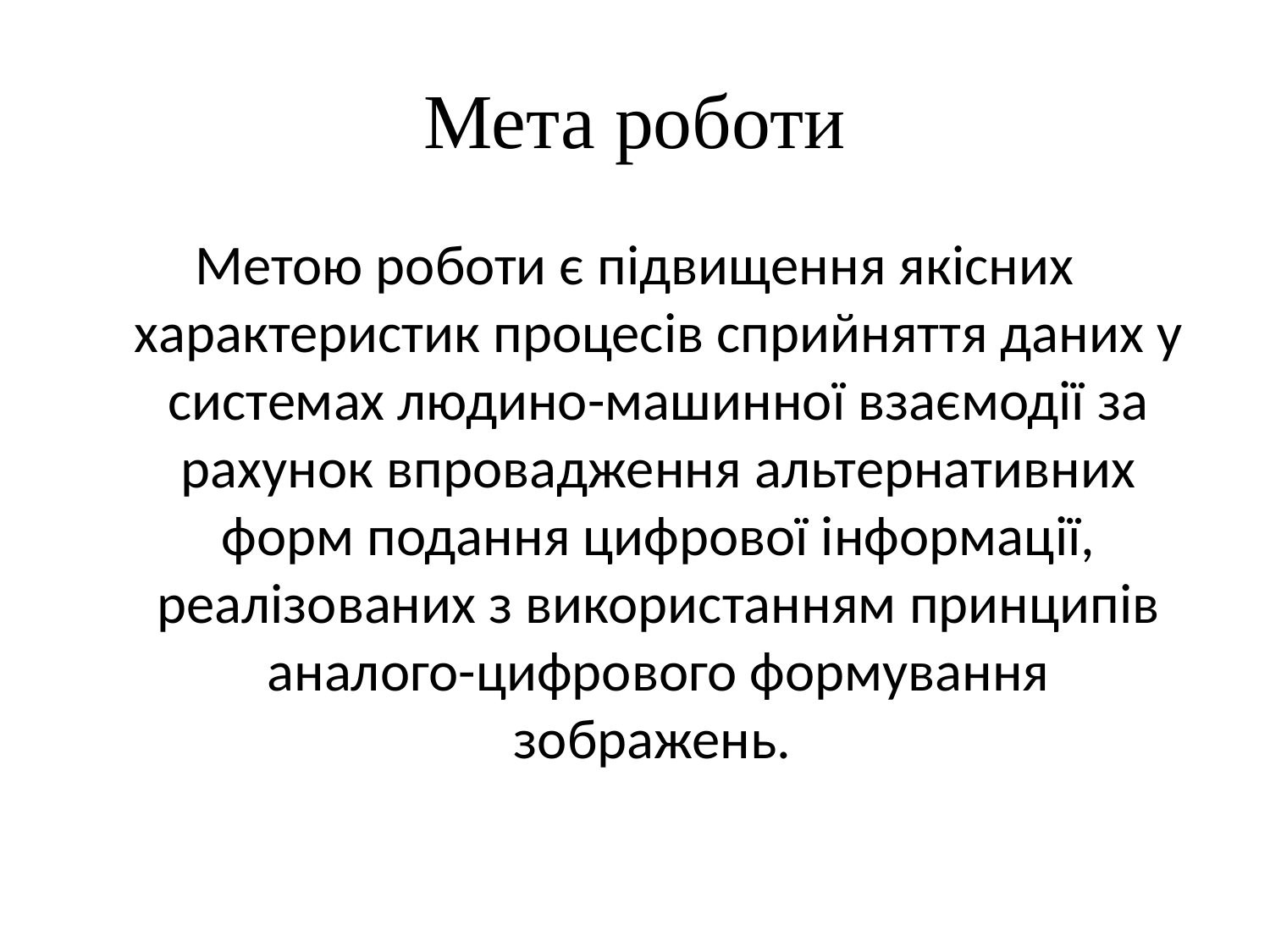

# Мета роботи
Метою роботи є підвищення якісних характеристик процесів сприйняття даних у системах людино-машинної взаємодії за рахунок впровадження альтернативних форм подання цифрової інформації, реалізованих з використанням принципів аналого-цифрового формування зображень.